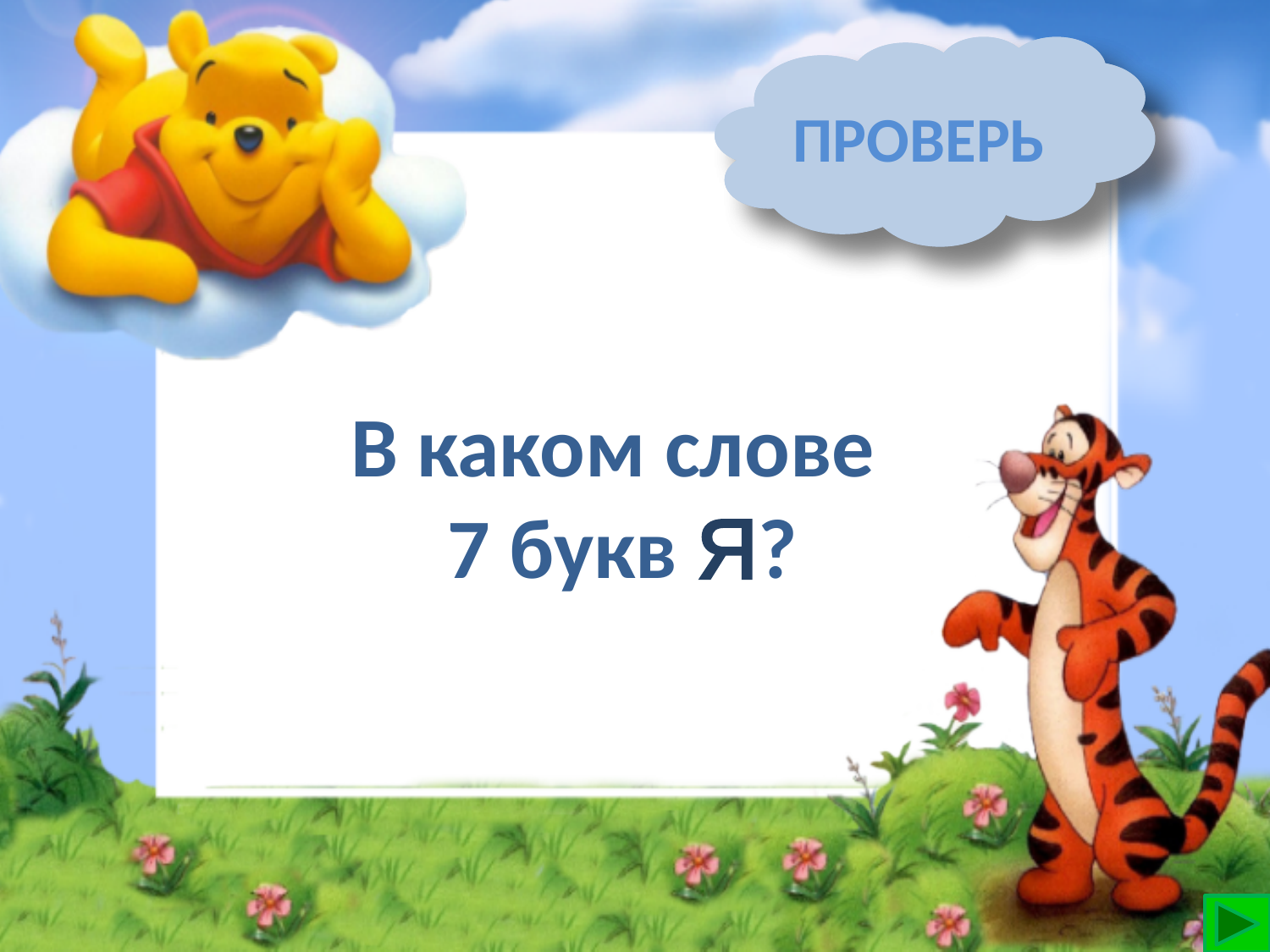

семьЯ
ПРОВЕРЬ
В каком слове
7 букв Я?